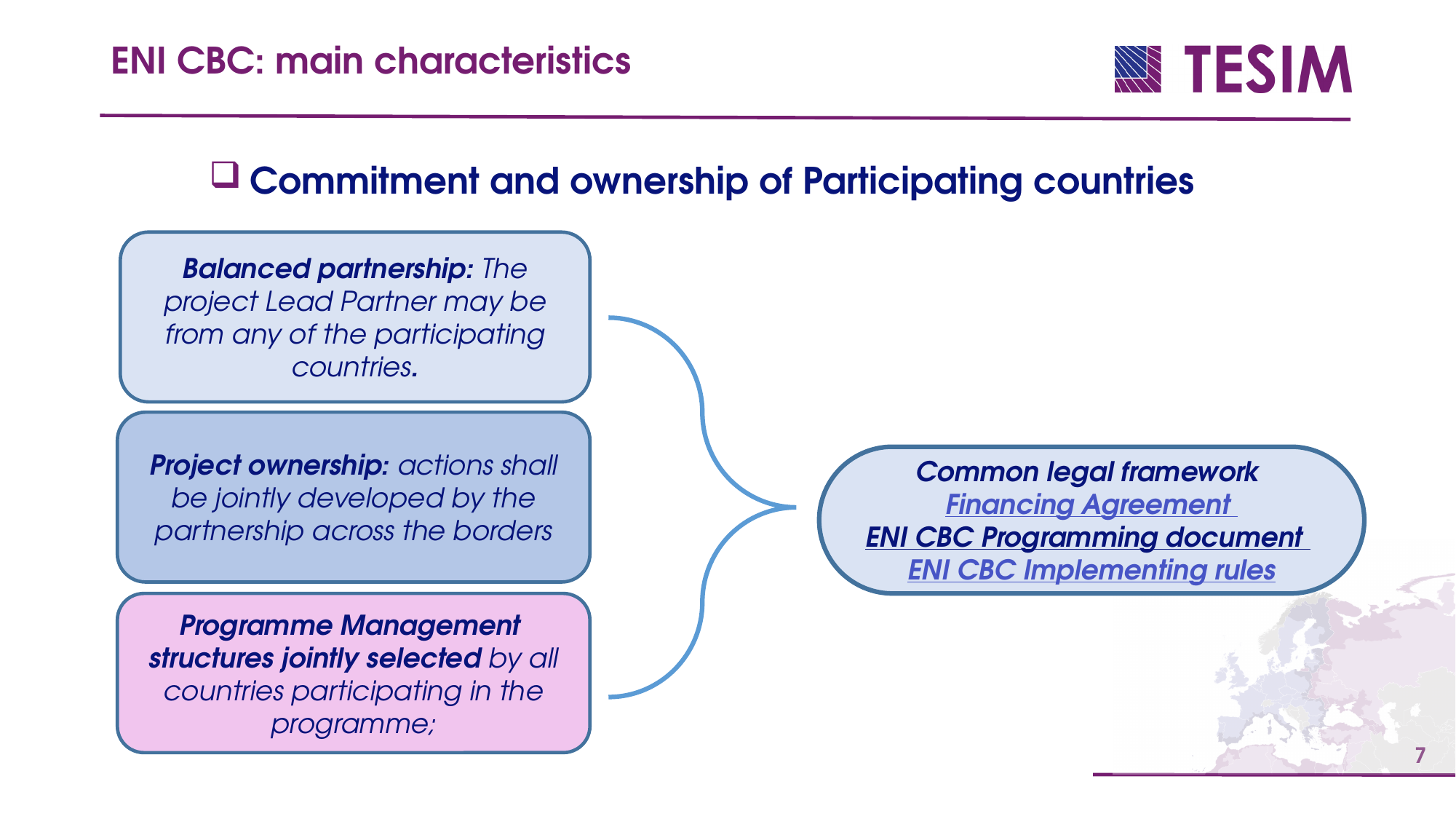

ENI CBC: main characteristics
Commitment and ownership of Participating countries

Balanced partnership: The project Lead Partner may be from any of the participating countries.

Project ownership: actions shall be jointly developed by the partnership across the borders
Common legal framework
Financing Agreement
ENI CBC Programming document
ENI CBC Implementing rules
Programme Management  structures jointly selected by all countries participating in the programme;